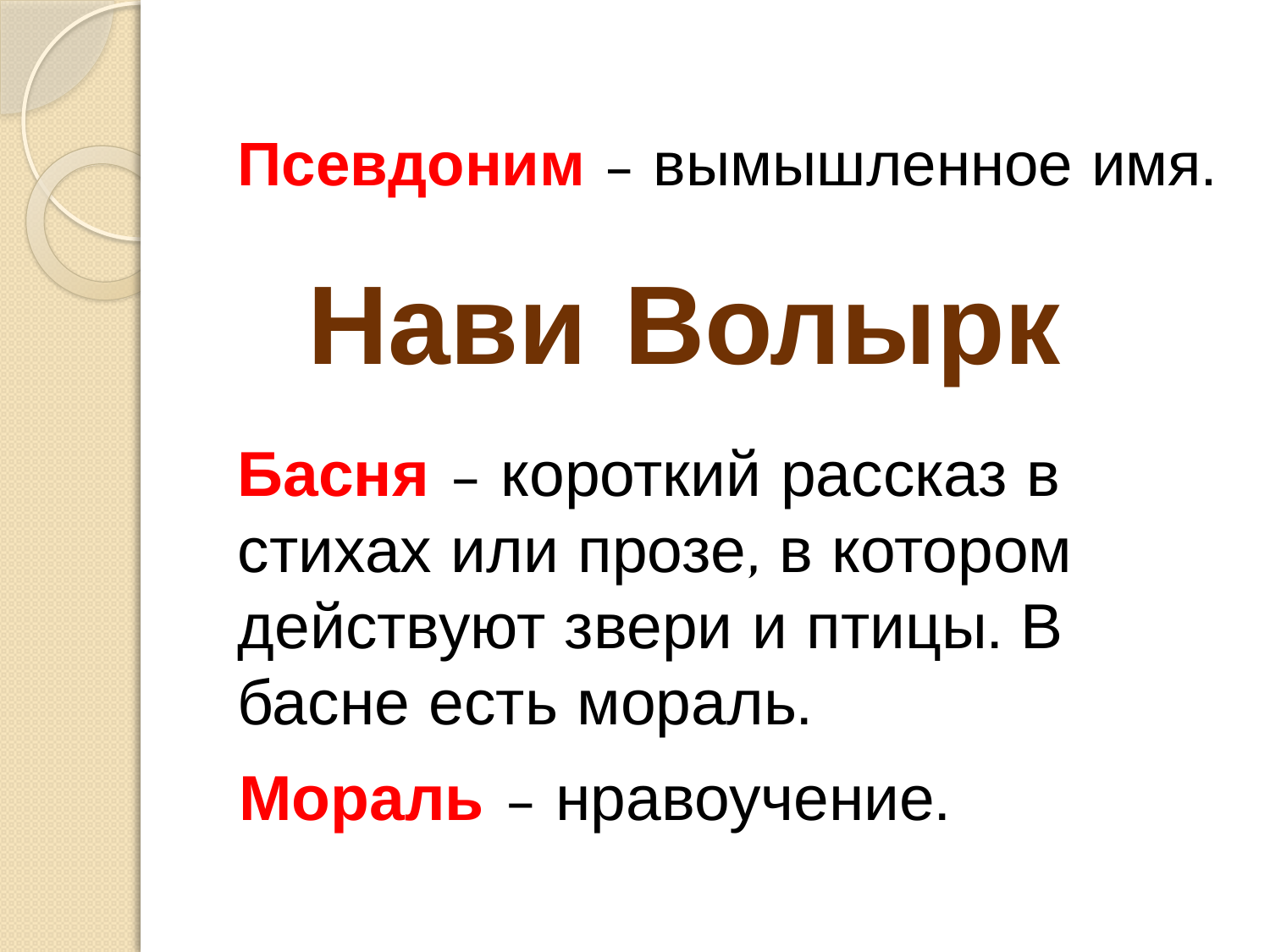

Псевдоним – вымышленное имя.
Нави Волырк
Басня – короткий рассказ в стихах или прозе, в котором действуют звери и птицы. В басне есть мораль.
# Мораль – нравоучение.